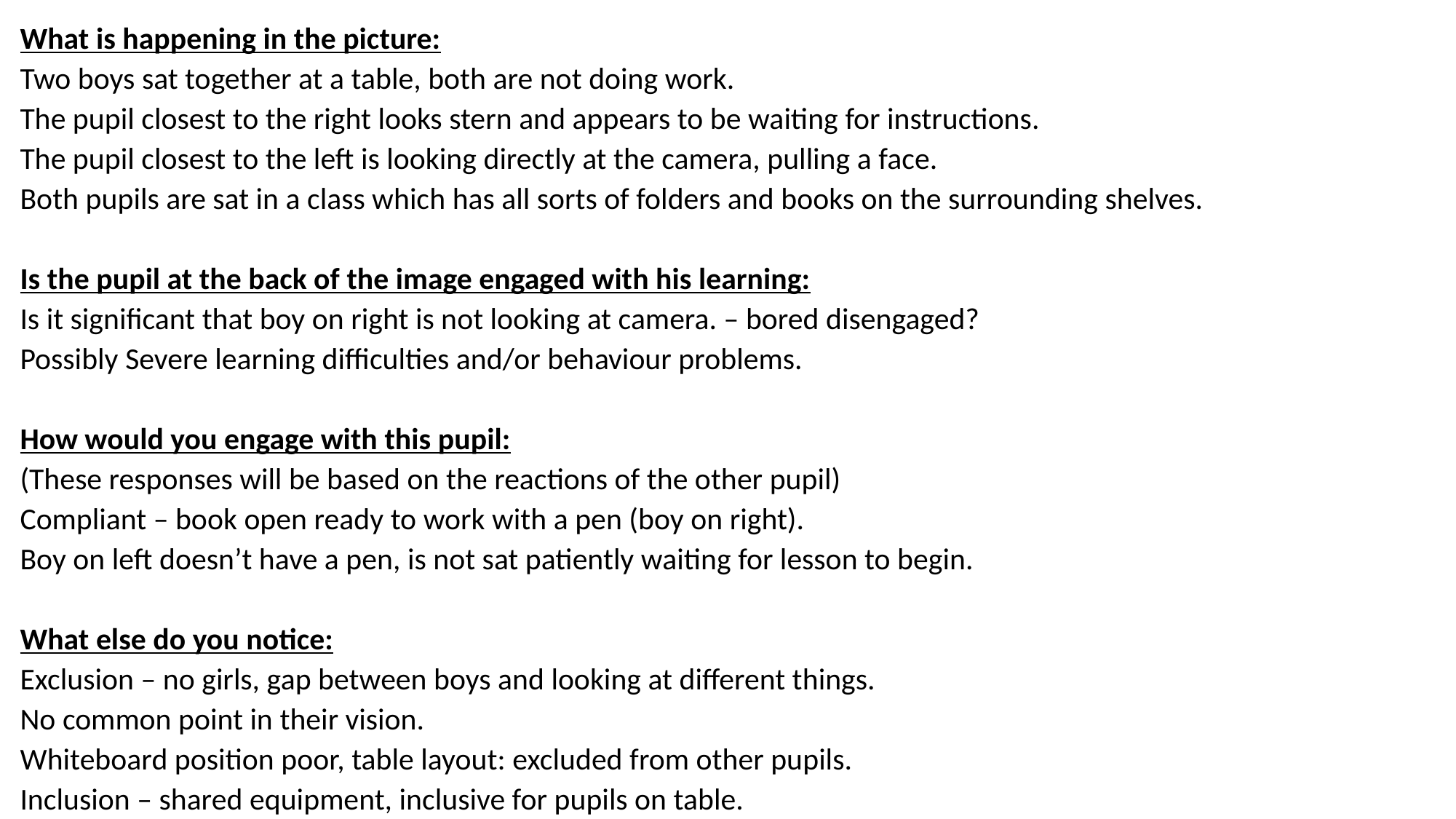

Two boys: Questions with example answers
What is happening in the picture:
Two boys sat together at a table, both are not doing work.
The pupil closest to the right looks stern and appears to be waiting for instructions.
The pupil closest to the left is looking directly at the camera, pulling a face.
Both pupils are sat in a class which has all sorts of folders and books on the surrounding shelves.

Is the pupil at the back of the image engaged with his learning:
Is it significant that boy on right is not looking at camera. – bored disengaged?
Possibly Severe learning difficulties and/or behaviour problems.

How would you engage with this pupil:
(These responses will be based on the reactions of the other pupil)
Compliant – book open ready to work with a pen (boy on right).
Boy on left doesn’t have a pen, is not sat patiently waiting for lesson to begin.

What else do you notice:
Exclusion – no girls, gap between boys and looking at different things.
No common point in their vision.
Whiteboard position poor, table layout: excluded from other pupils.
Inclusion – shared equipment, inclusive for pupils on table.